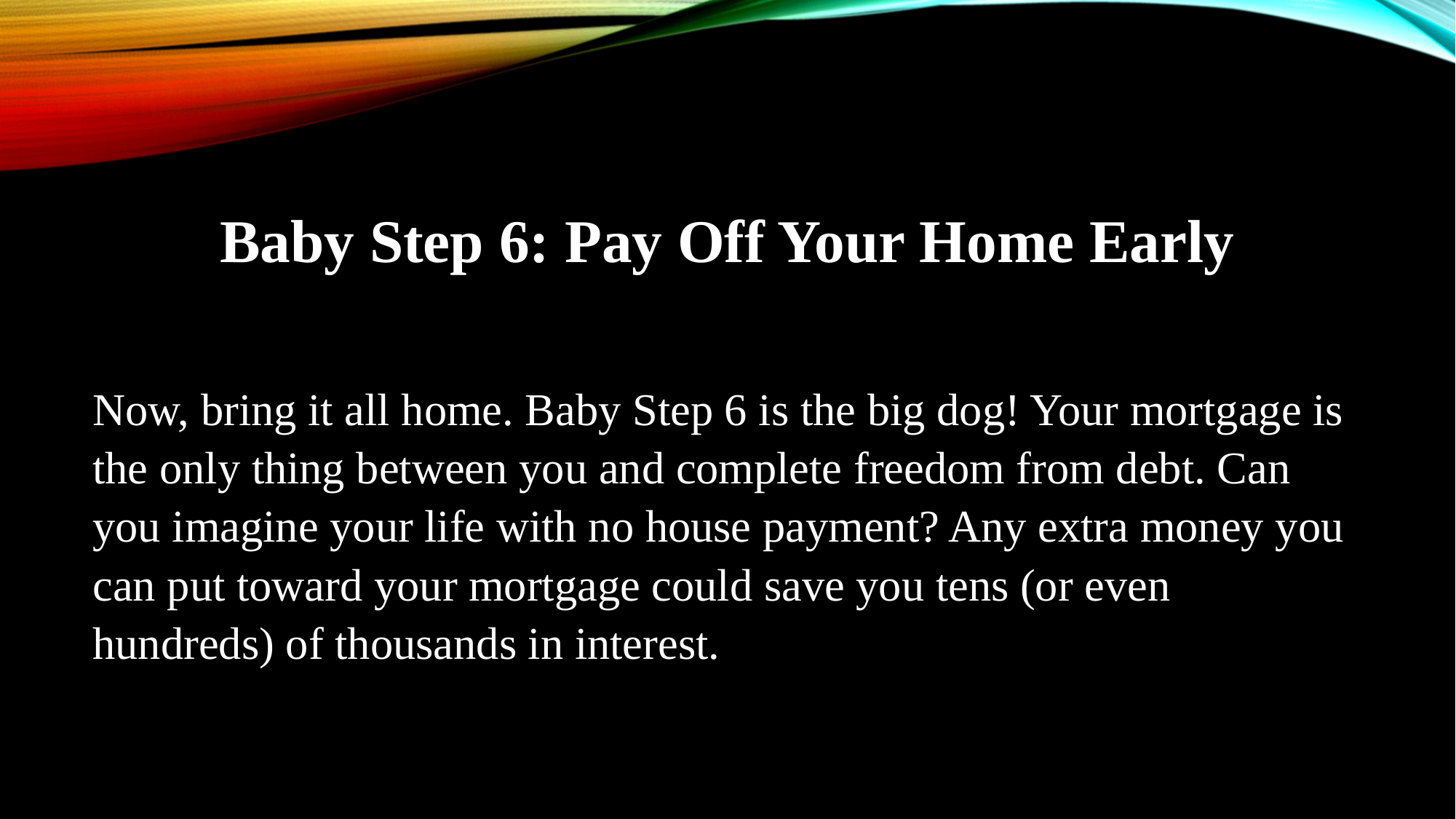

Baby Step 6: Pay Off Your Home Early

Now, bring it all home. Baby Step 6 is the big dog! Your mortgage is the only thing between you and complete freedom from debt. Can you imagine your life with no house payment? Any extra money you can put toward your mortgage could save you tens (or even hundreds) of thousands in interest.